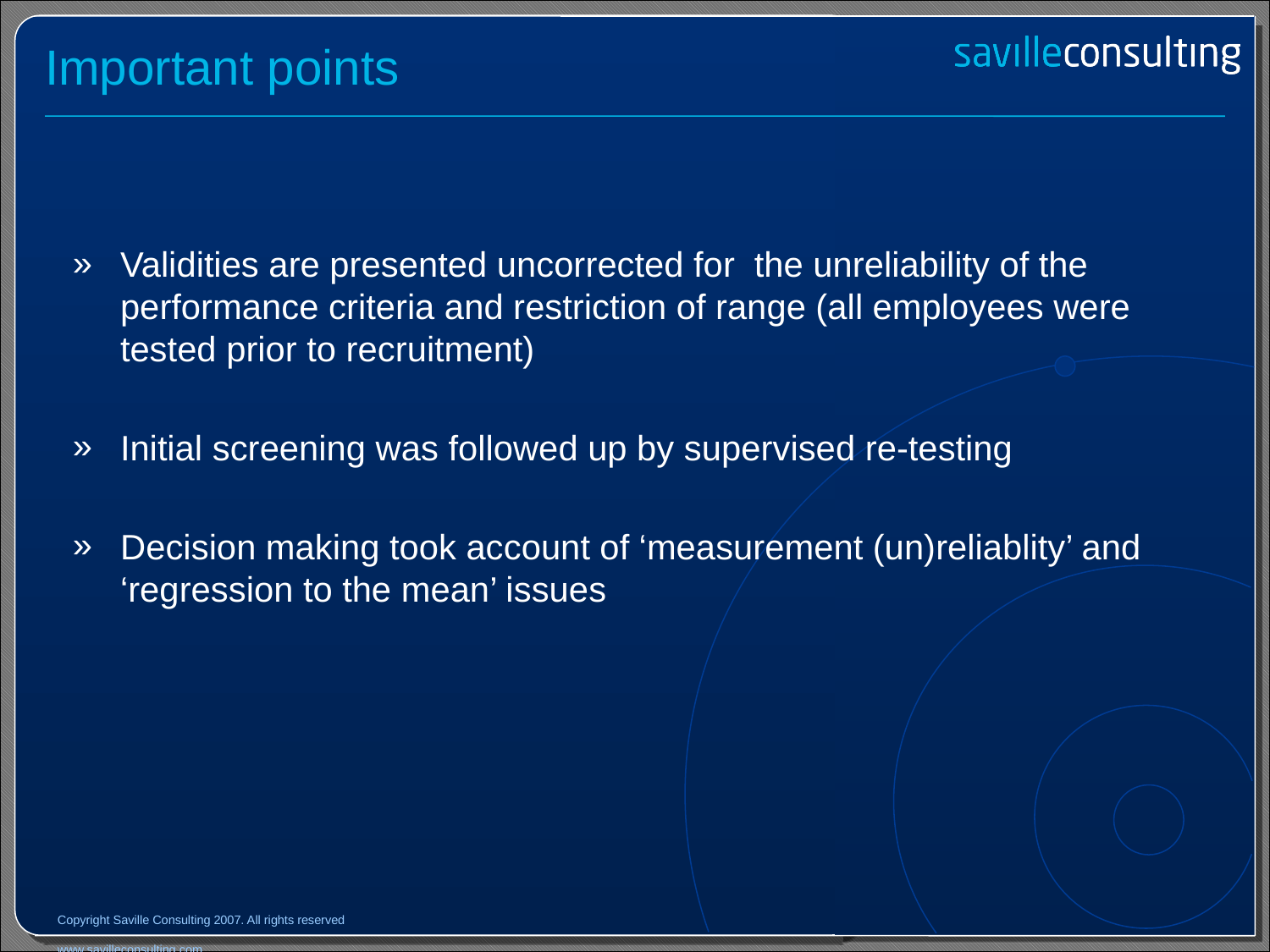

# Important points

Validities are presented uncorrected for  the unreliability of the performance criteria and restriction of range (all employees were tested prior to recruitment)

Initial screening was followed up by supervised re-testing

Decision making took account of ‘measurement (un)reliablity’ and ‘regression to the mean’ issues